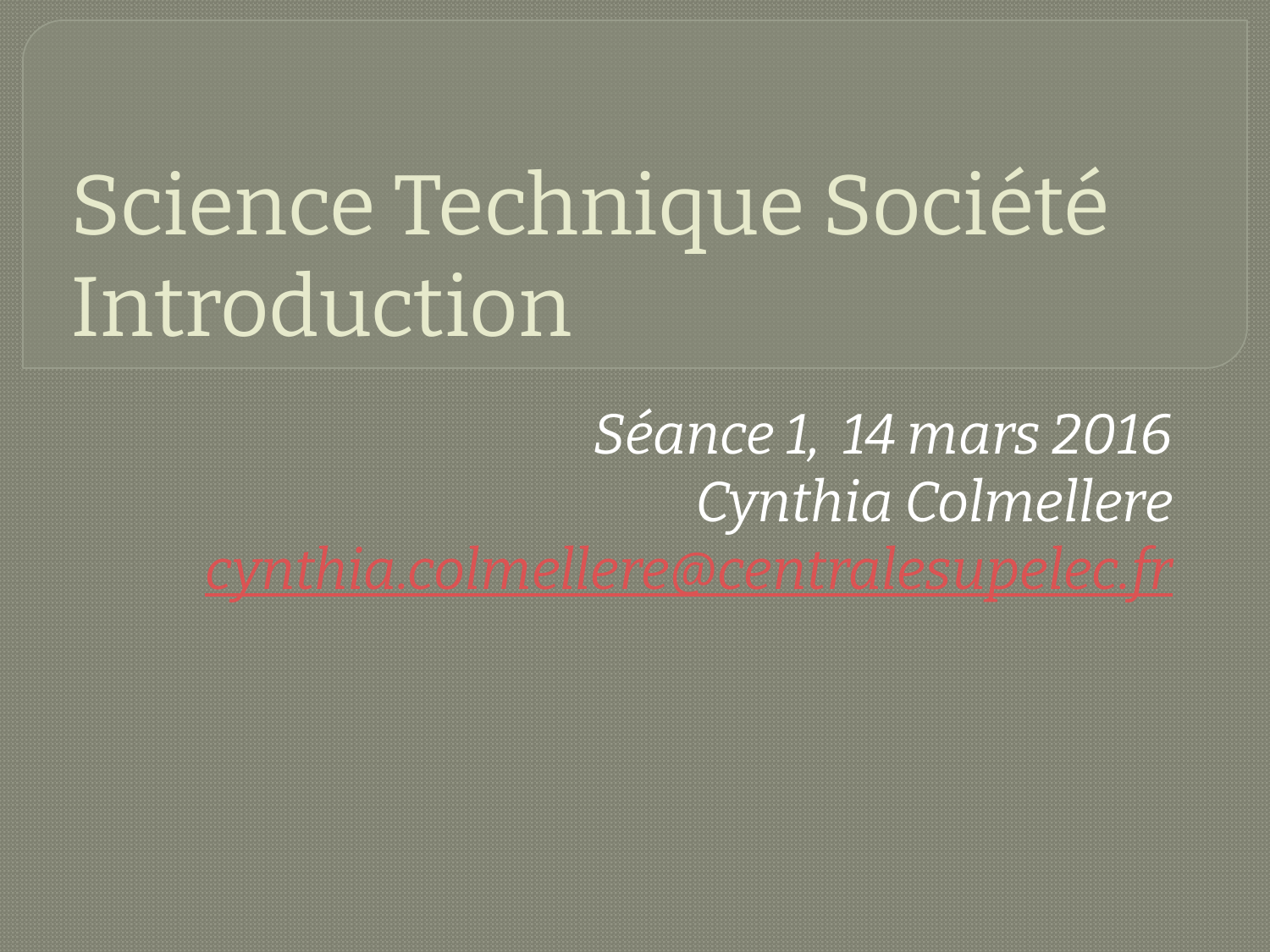

# Science Technique Société Introduction
Séance 1,  14 mars 2016
Cynthia Colmellere
cynthia.colmellere@centralesupelec.fr